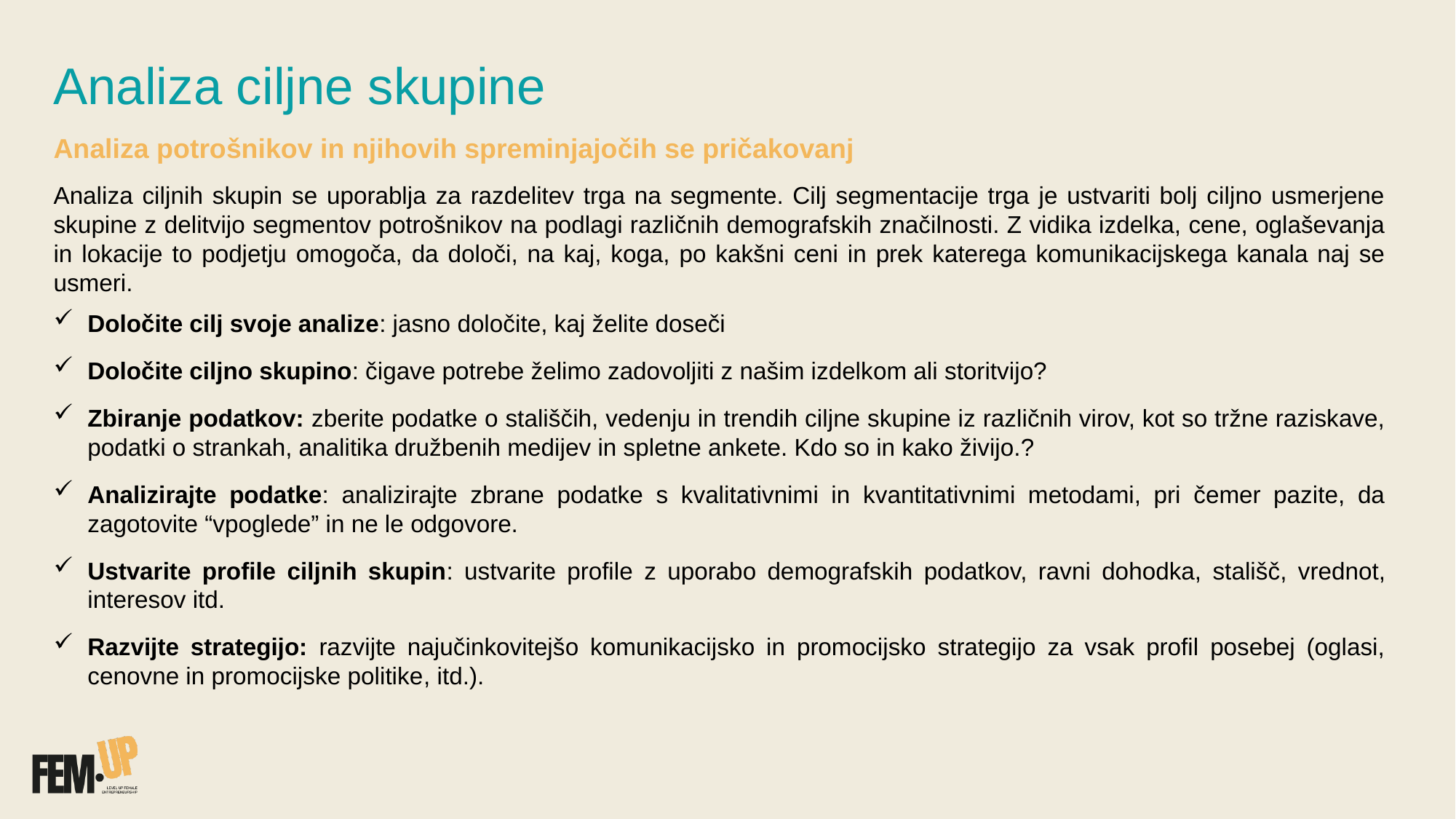

Analiza ciljne skupine
Analiza potrošnikov in njihovih spreminjajočih se pričakovanj​
Analiza ciljnih skupin se uporablja za razdelitev trga na segmente. Cilj segmentacije trga je ustvariti bolj ciljno usmerjene skupine z delitvijo segmentov potrošnikov na podlagi različnih demografskih značilnosti. Z vidika izdelka, cene, oglaševanja in lokacije to podjetju omogoča, da določi, na kaj, koga, po kakšni ceni in prek katerega komunikacijskega kanala naj se usmeri.
Določite cilj svoje analize: jasno določite, kaj želite doseči
Določite ciljno skupino: čigave potrebe želimo zadovoljiti z našim izdelkom ali storitvijo?
Zbiranje podatkov: zberite podatke o stališčih, vedenju in trendih ciljne skupine iz različnih virov, kot so tržne raziskave, podatki o strankah, analitika družbenih medijev in spletne ankete. Kdo so in kako živijo.?
Analizirajte podatke: analizirajte zbrane podatke s kvalitativnimi in kvantitativnimi metodami, pri čemer pazite, da zagotovite “vpoglede” in ne le odgovore.
Ustvarite profile ciljnih skupin: ustvarite profile z uporabo demografskih podatkov, ravni dohodka, stališč, vrednot, interesov itd.
Razvijte strategijo: razvijte najučinkovitejšo komunikacijsko in promocijsko strategijo za vsak profil posebej (oglasi, cenovne in promocijske politike, itd.).